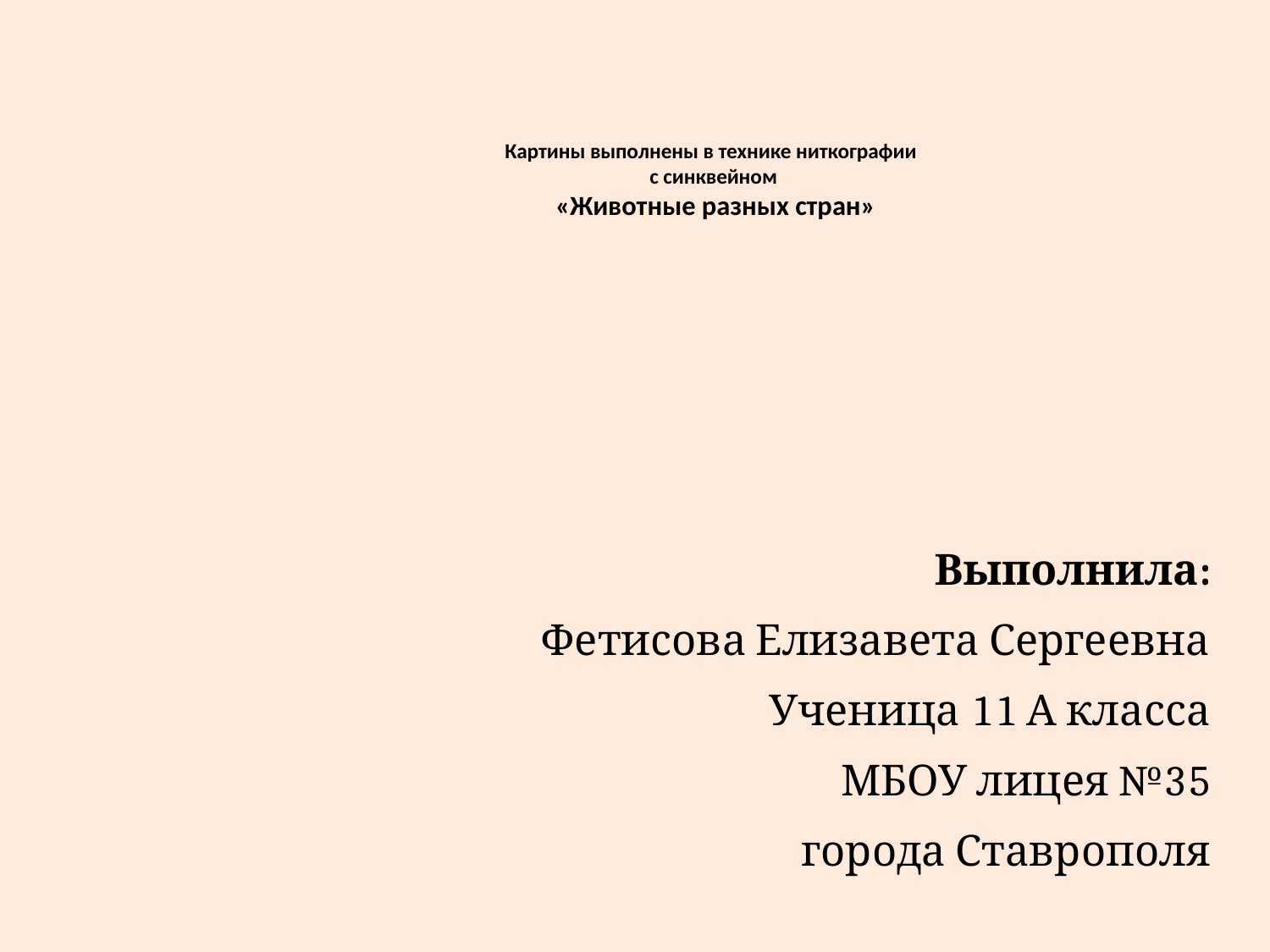

# Картины выполнены в технике ниткографии с синквейном «Животные разных стран»
Выполнила:
Фетисова Елизавета Сергеевна
Ученица 11 А класса
МБОУ лицея №35
города Ставрополя